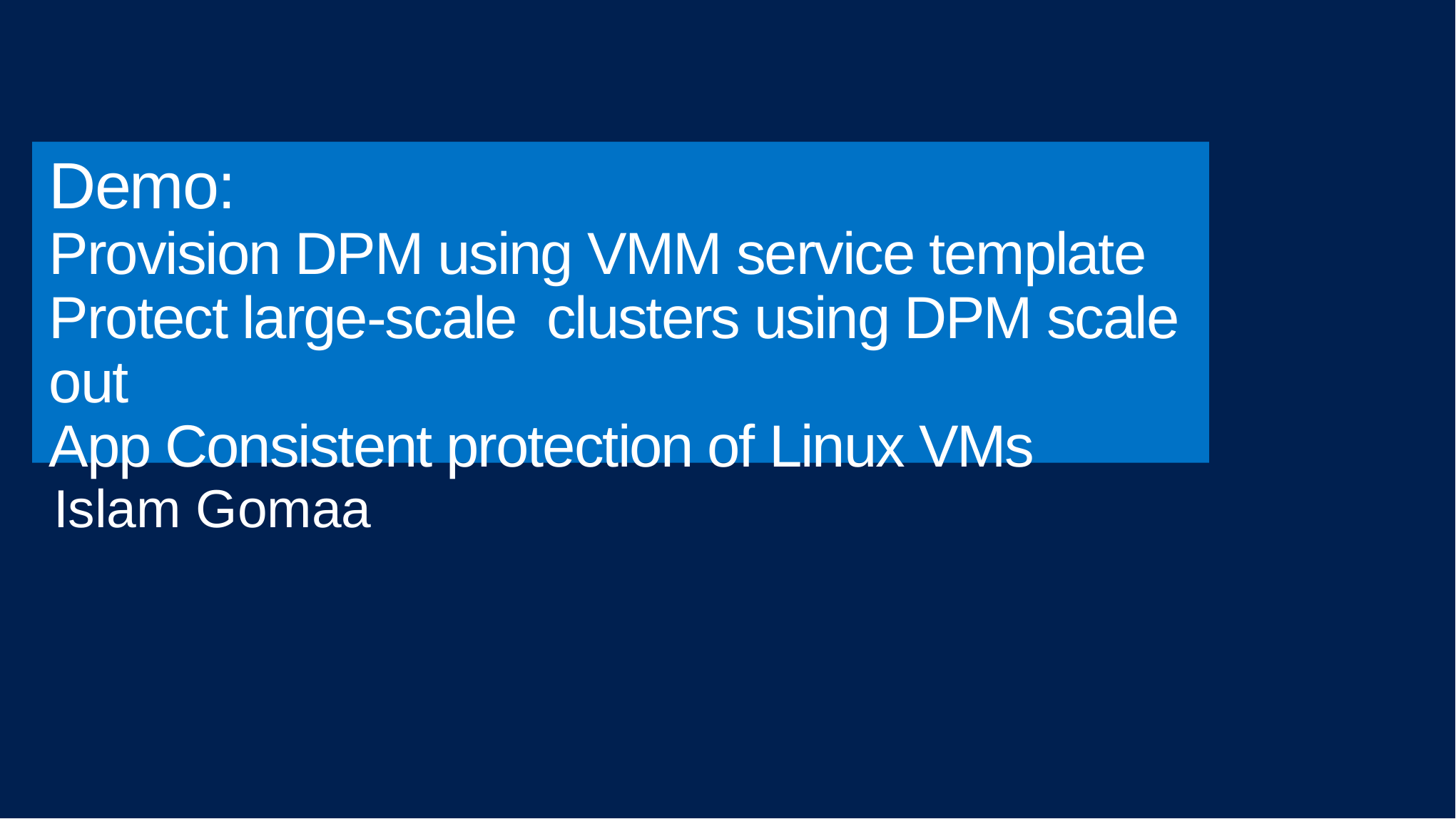

# Demo: Provision DPM using VMM service template Protect large-scale  clusters using DPM scale out App Consistent protection of Linux VMs
Islam Gomaa